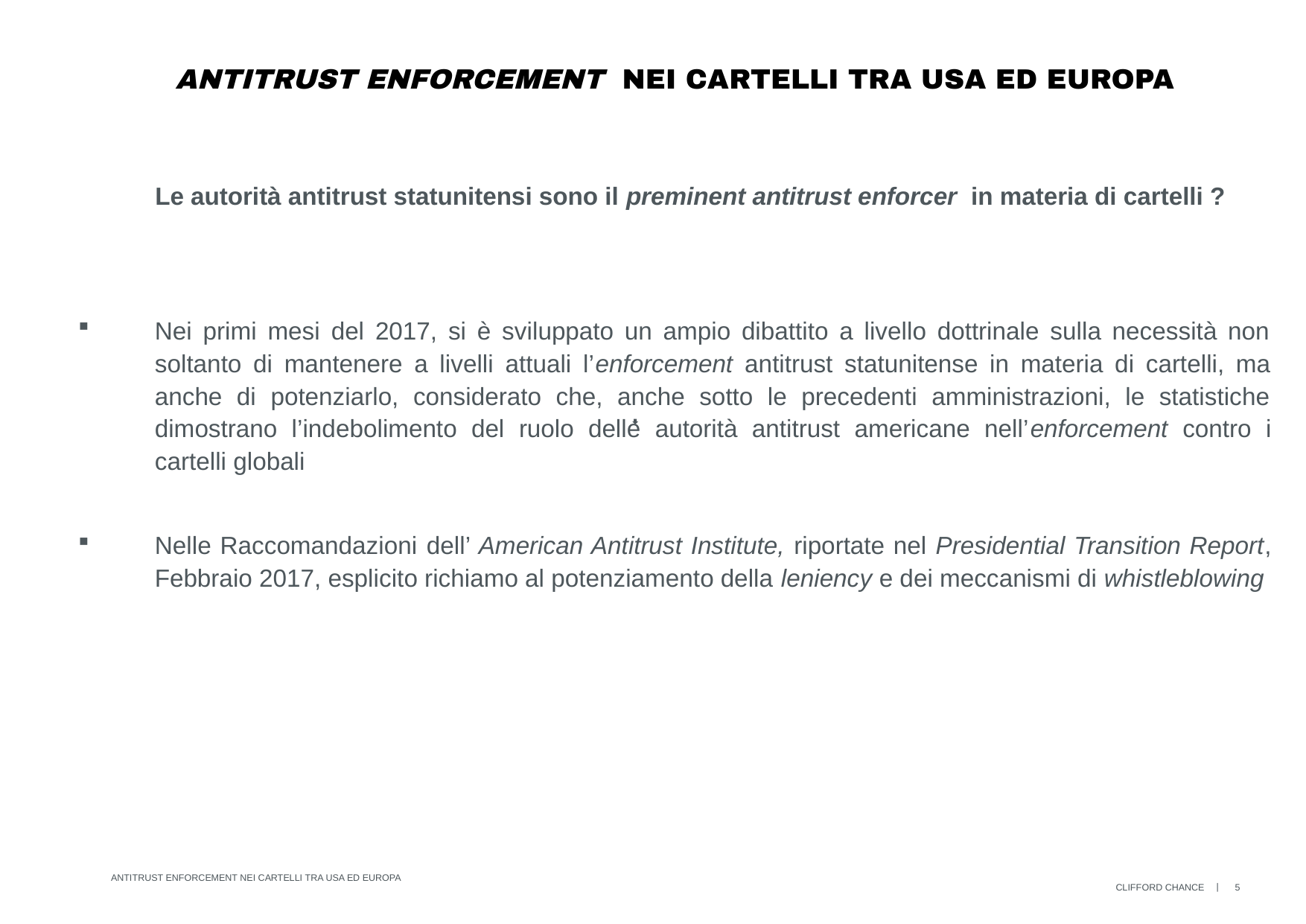

# Antitrust Enforcement  nei cartelli tra Usa ED Europa
	Le autorità antitrust statunitensi sono il preminent antitrust enforcer  in materia di cartelli ?

Nei primi mesi del 2017, si è sviluppato un ampio dibattito a livello dottrinale sulla necessità non soltanto di mantenere a livelli attuali l’enforcement antitrust statunitense in materia di cartelli, ma anche di potenziarlo, considerato che, anche sotto le precedenti amministrazioni, le statistiche dimostrano l’indebolimento del ruolo delle autorità antitrust americane nell’enforcement contro i cartelli globali

Nelle Raccomandazioni dell’ American Antitrust Institute, riportate nel Presidential Transition Report, Febbraio 2017, esplicito richiamo al potenziamento della leniency e dei meccanismi di whistleblowing

ANTITRUST ENFORCEMENT NEI CARTELLI TRA USA ED EUROPA
5